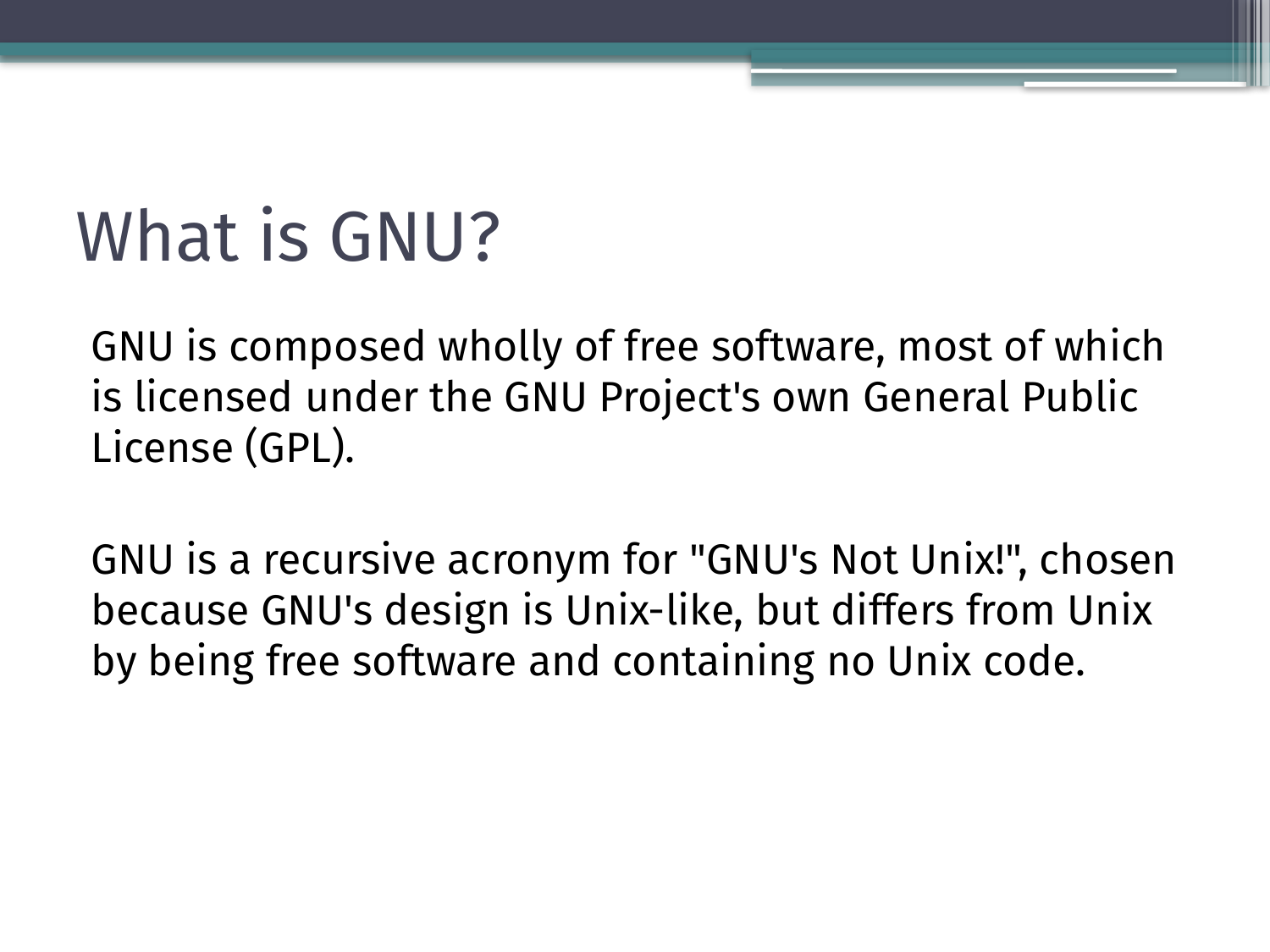

# What is GNU?
GNU is composed wholly of free software, most of which is licensed under the GNU Project's own General Public License (GPL).

GNU is a recursive acronym for "GNU's Not Unix!", chosen because GNU's design is Unix-like, but differs from Unix by being free software and containing no Unix code.